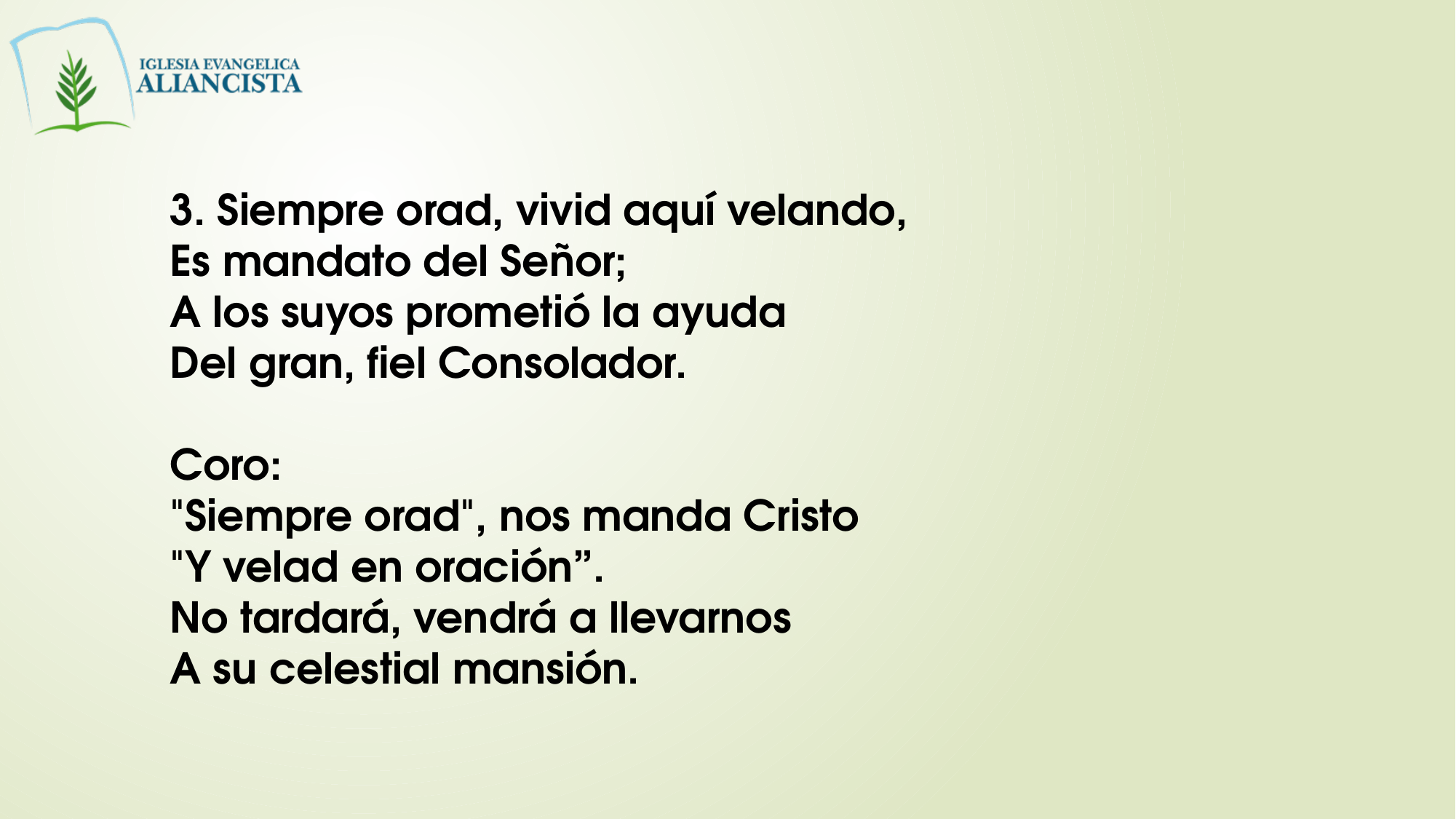

3. Siempre orad, vivid aquí velando,
Es mandato del Señor;
A los suyos prometió la ayuda
Del gran, fiel Consolador.

Coro:
"Siempre orad", nos manda Cristo
"Y velad en oración”.
No tardará, vendrá a llevarnos
A su celestial mansión.